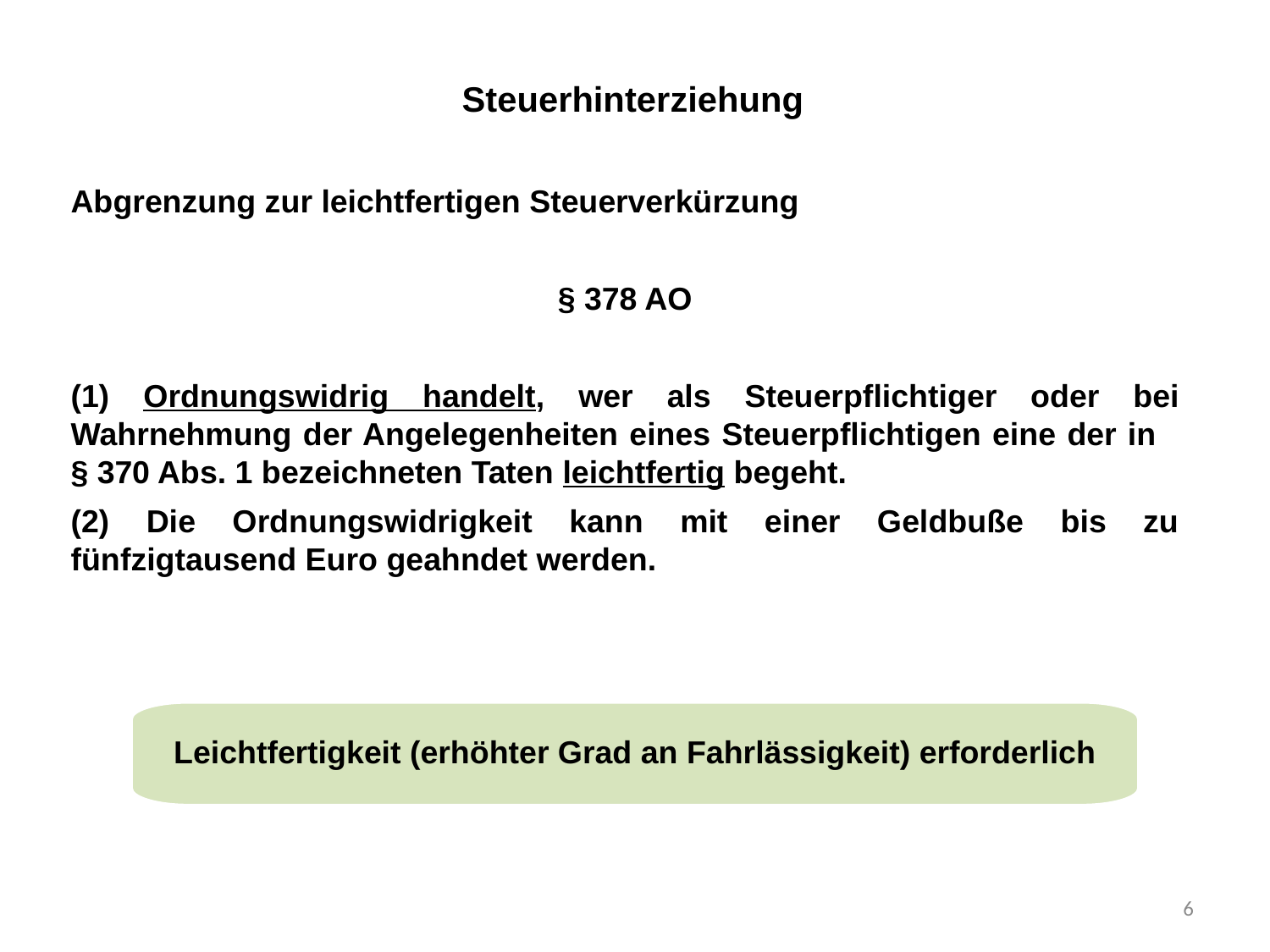

# Steuerhinterziehung
Abgrenzung zur leichtfertigen Steuerverkürzung

§ 378 AO

(1) Ordnungswidrig handelt, wer als Steuerpflichtiger oder bei Wahrnehmung der Angelegenheiten eines Steuerpflichtigen eine der in   § 370 Abs. 1 bezeichneten Taten leichtfertig begeht.
(2) Die Ordnungswidrigkeit kann mit einer Geldbuße bis zu fünfzigtausend Euro geahndet werden.

Leichtfertigkeit (erhöhter Grad an Fahrlässigkeit) erforderlich
6